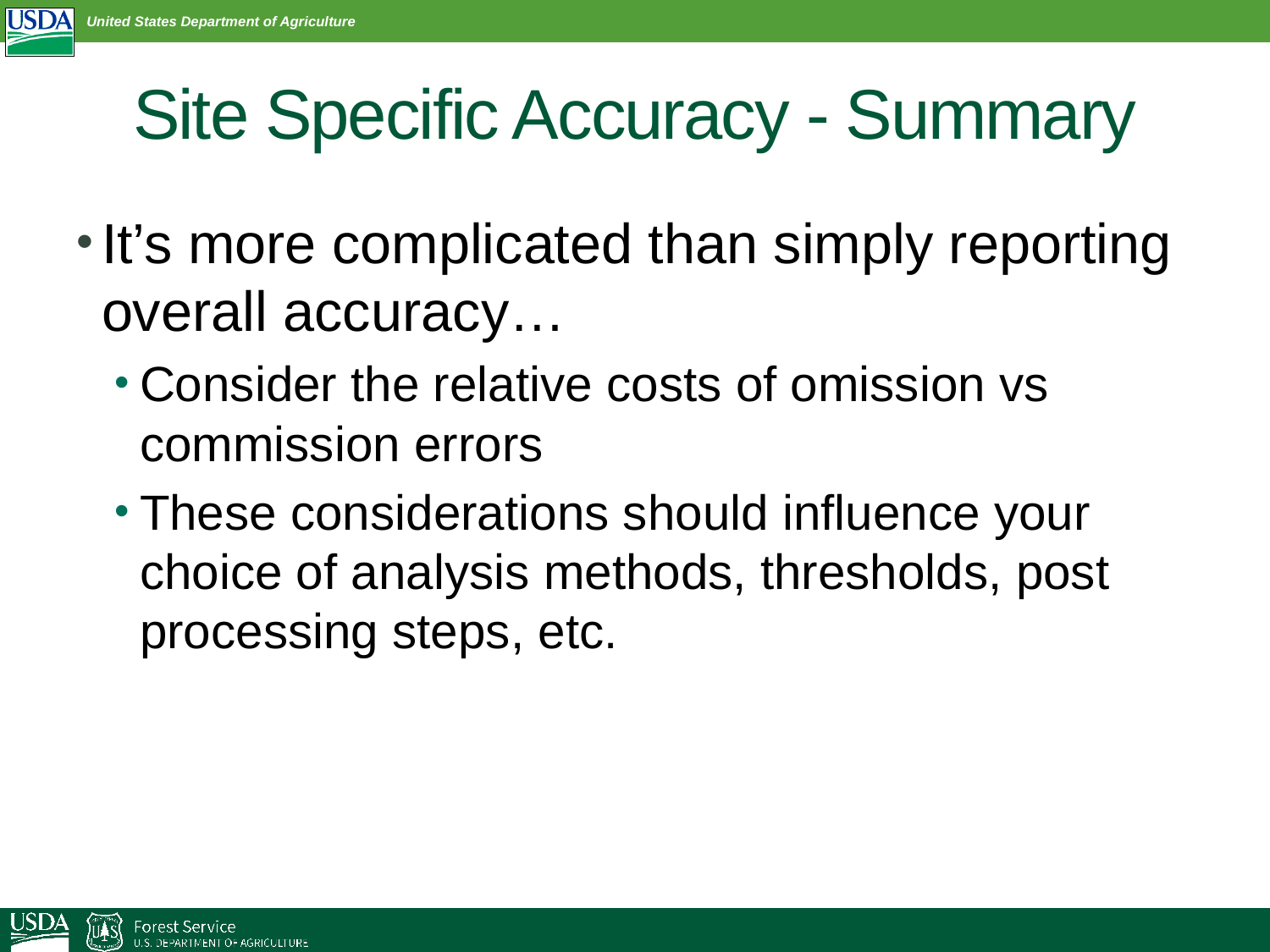

# Site Specific Accuracy - Summary
It’s more complicated than simply reporting overall accuracy…
Consider the relative costs of omission vs commission errors
These considerations should influence your choice of analysis methods, thresholds, post processing steps, etc.